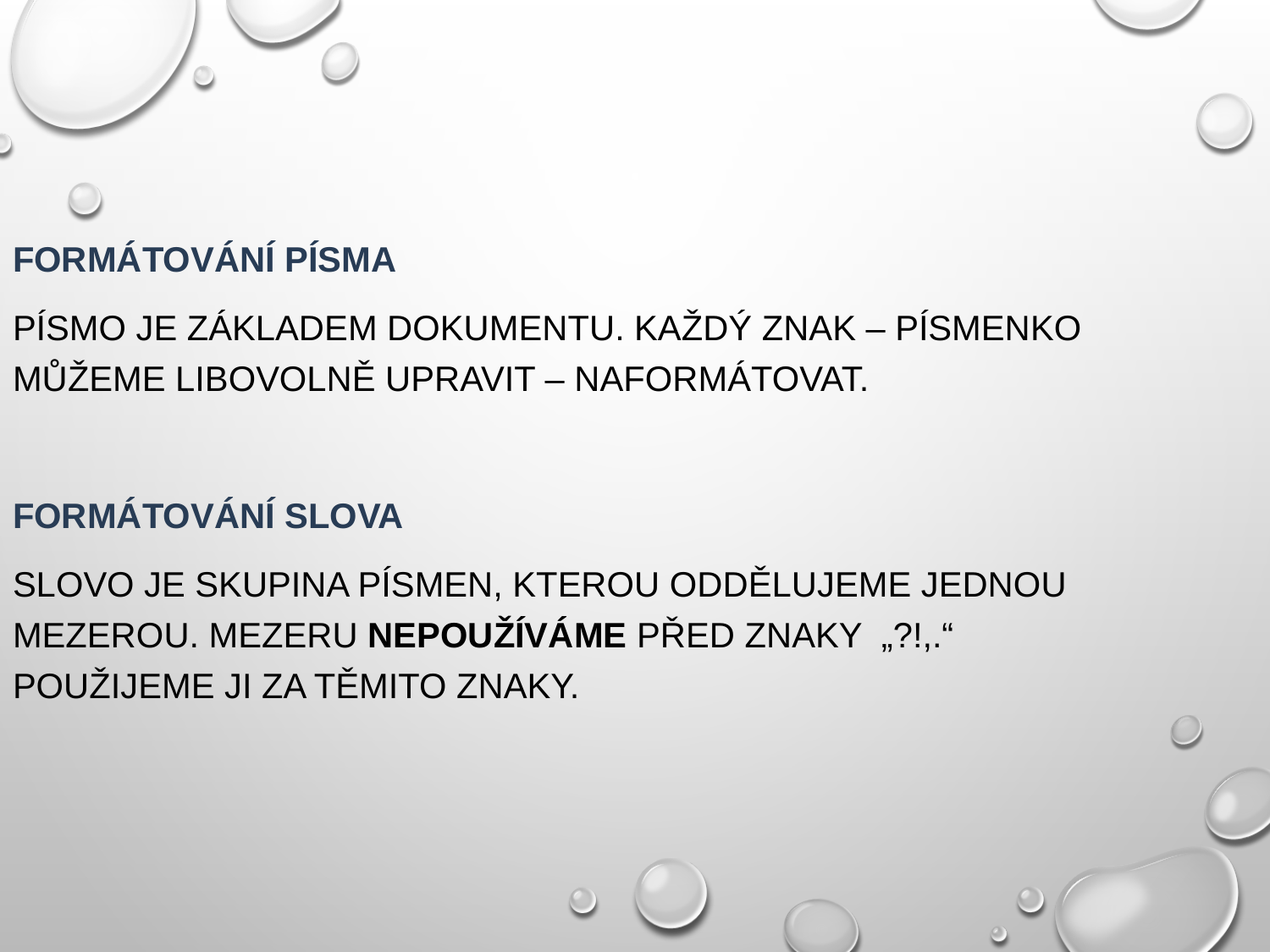

Formátování písma
Písmo je základem dokumentu. Každý znak – písmenko můžeme libovolně upravit – naformátovat.

Formátování slova
Slovo je skupina písmen, kterou oddělujeme jednou mezerou. Mezeru nepoužíváme před znaky  „?!,.“ Použijeme ji za těmito znaky.